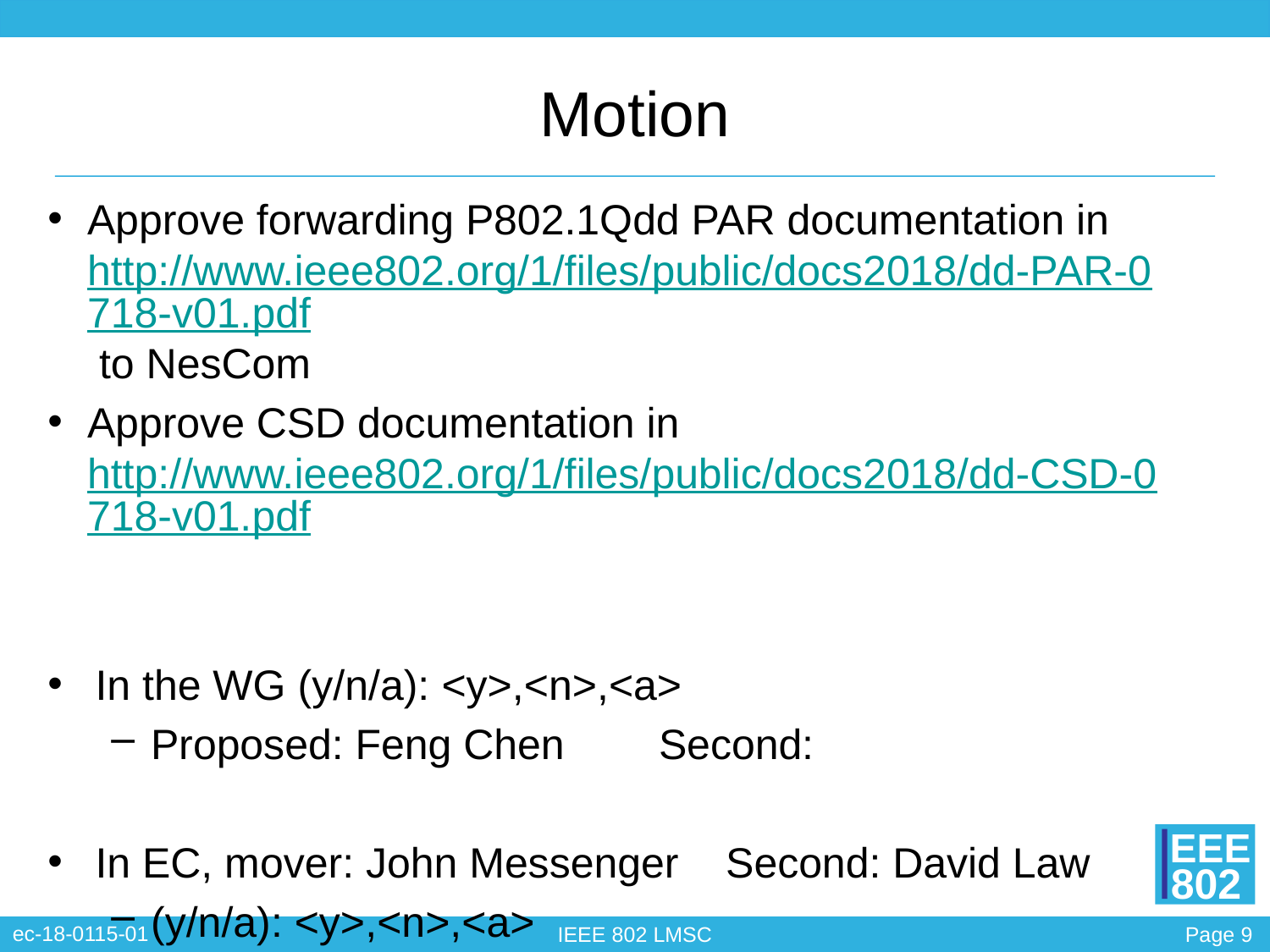

# Motion
Approve forwarding P802.1Qdd PAR documentation in http://www.ieee802.org/1/files/public/docs2018/dd-PAR-0718-v01.pdf to NesCom
Approve CSD documentation in http://www.ieee802.org/1/files/public/docs2018/dd-CSD-0718-v01.pdf

In the WG (y/n/a): <y>,<n>,<a>
Proposed: Feng Chen 	Second:

In EC, mover: John Messenger    Second: David Law
(y/n/a): <y>,<n>,<a>